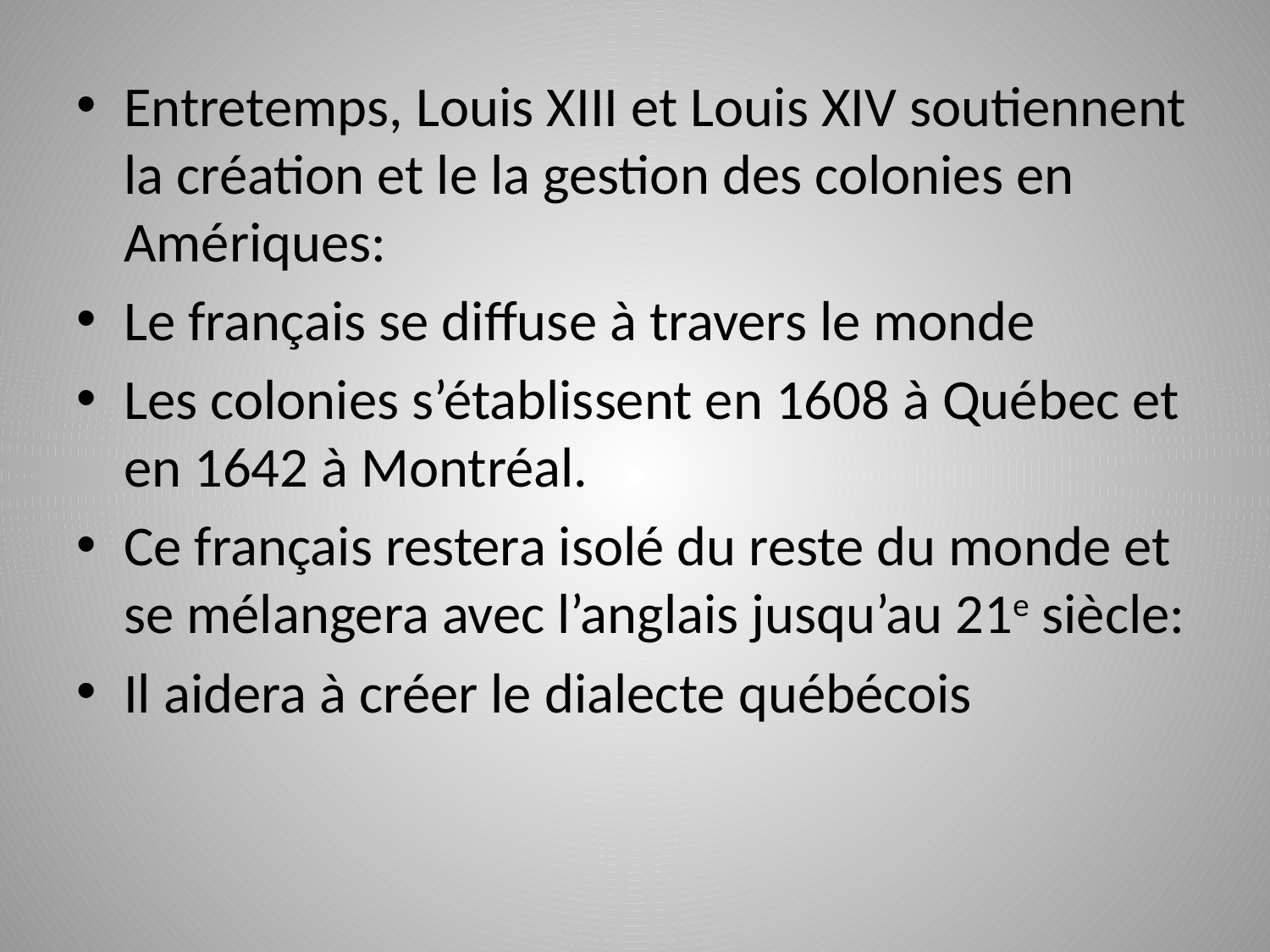

Entretemps, Louis XIII et Louis XIV soutiennent la création et le la gestion des colonies en Amériques:
Le français se diffuse à travers le monde
Les colonies s’établissent en 1608 à Québec et en 1642 à Montréal.
Ce français restera isolé du reste du monde et se mélangera avec l’anglais jusqu’au 21e siècle:
Il aidera à créer le dialecte québécois